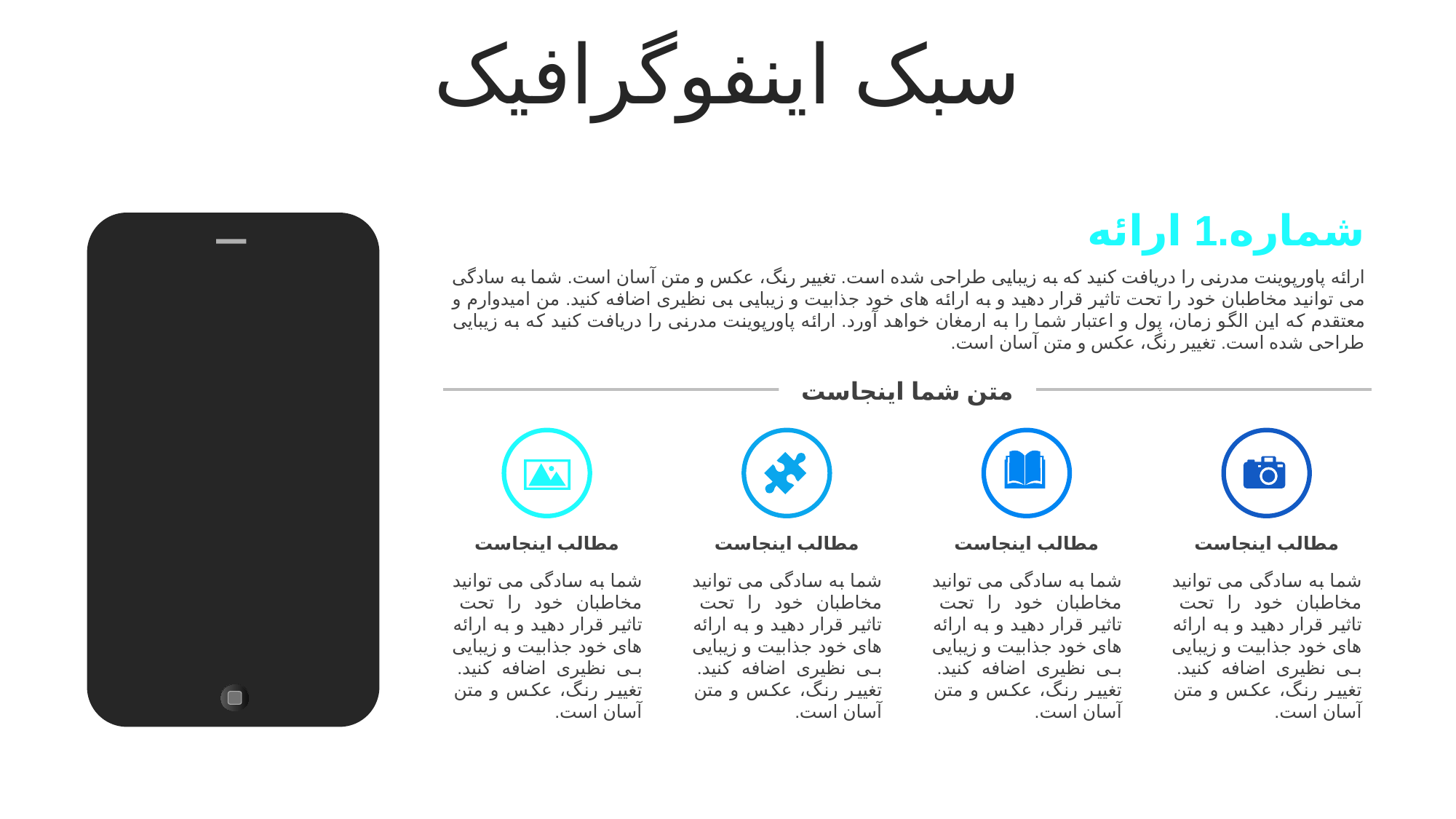

سبک اینفوگرافیک
شماره.1 ارائه

ارائه پاورپوینت مدرنی را دریافت کنید که به زیبایی طراحی شده است. تغییر رنگ، عکس و متن آسان است. شما به سادگی می توانید مخاطبان خود را تحت تاثیر قرار دهید و به ارائه های خود جذابیت و زیبایی بی نظیری اضافه کنید. من امیدوارم و معتقدم که این الگو زمان، پول و اعتبار شما را به ارمغان خواهد آورد. ارائه پاورپوینت مدرنی را دریافت کنید که به زیبایی طراحی شده است. تغییر رنگ، عکس و متن آسان است.
متن شما اینجاست

مطالب اینجاست
شما به سادگی می توانید مخاطبان خود را تحت تاثیر قرار دهید و به ارائه های خود جذابیت و زیبایی بی نظیری اضافه کنید. تغییر رنگ، عکس و متن آسان است.
مطالب اینجاست
شما به سادگی می توانید مخاطبان خود را تحت تاثیر قرار دهید و به ارائه های خود جذابیت و زیبایی بی نظیری اضافه کنید. تغییر رنگ، عکس و متن آسان است.
مطالب اینجاست
شما به سادگی می توانید مخاطبان خود را تحت تاثیر قرار دهید و به ارائه های خود جذابیت و زیبایی بی نظیری اضافه کنید. تغییر رنگ، عکس و متن آسان است.
مطالب اینجاست
شما به سادگی می توانید مخاطبان خود را تحت تاثیر قرار دهید و به ارائه های خود جذابیت و زیبایی بی نظیری اضافه کنید. تغییر رنگ، عکس و متن آسان است.